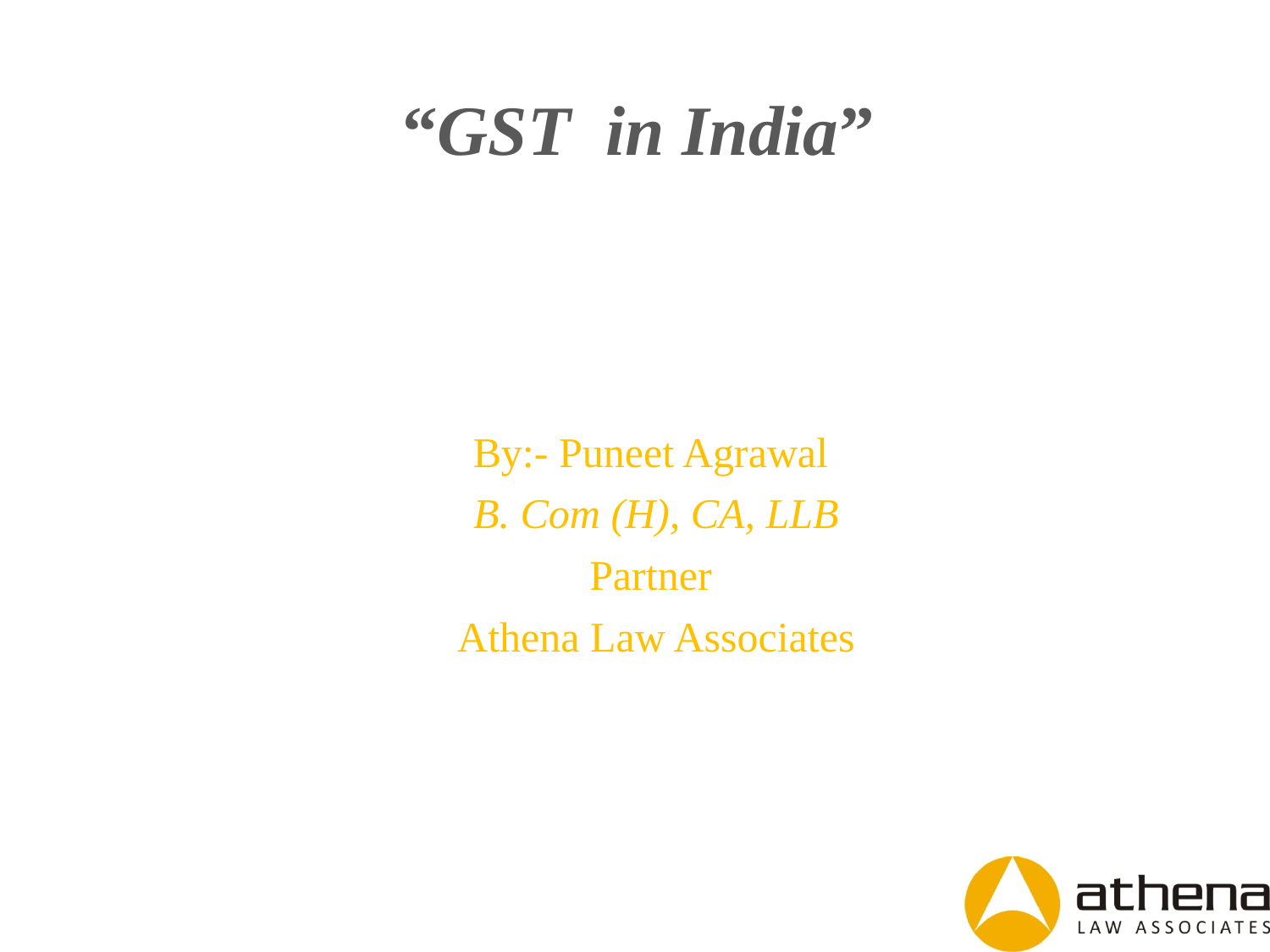

# “GST  in India”

By:- Puneet Agrawal
B. Com (H), CA, LLB
Partner
Athena Law Associates